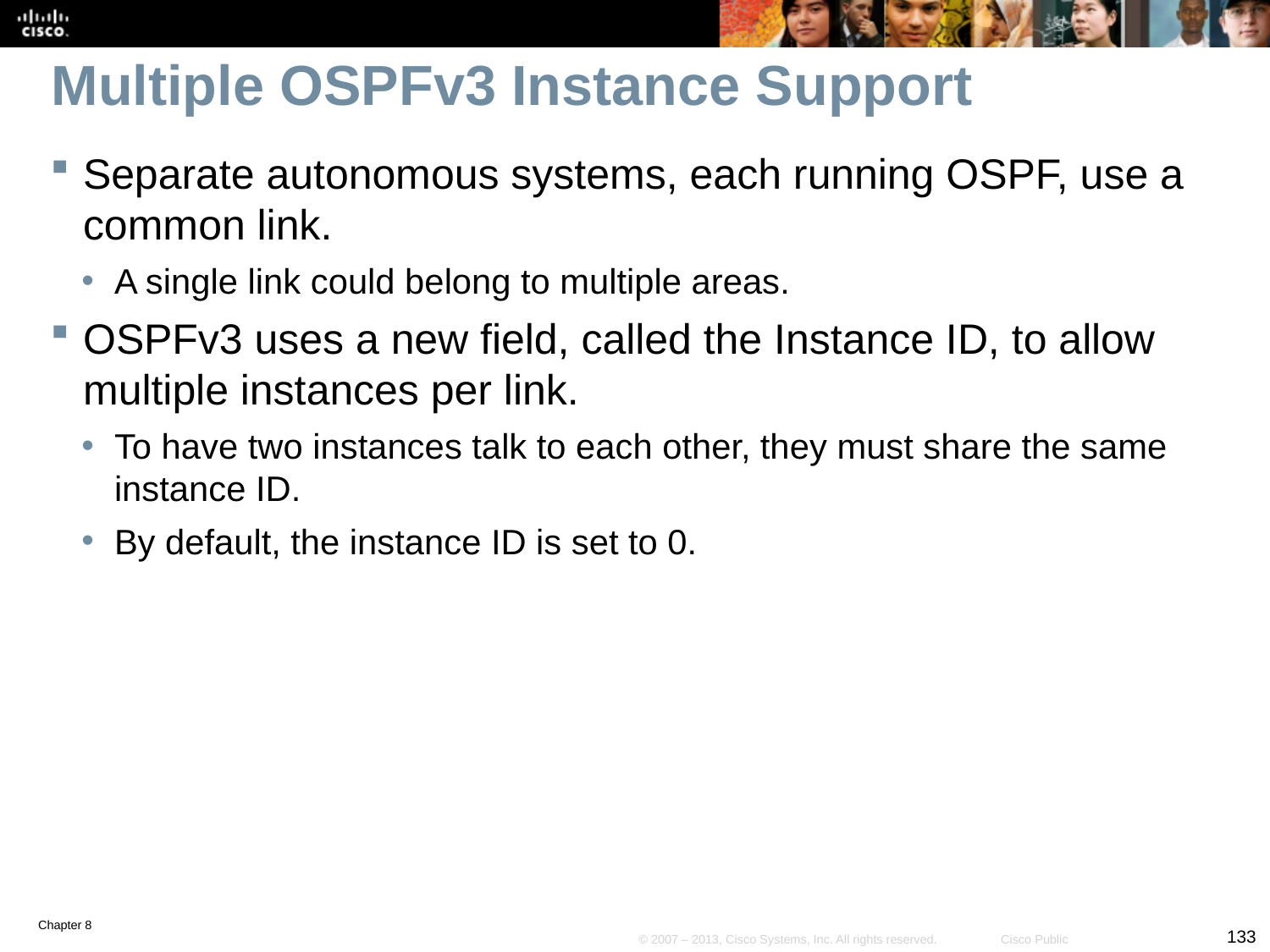

# Multiple OSPFv3 Instance Support
Separate autonomous systems, each running OSPF, use a common link.
A single link could belong to multiple areas.
OSPFv3 uses a new field, called the Instance ID, to allow multiple instances per link.
To have two instances talk to each other, they must share the same instance ID.
By default, the instance ID is set to 0.